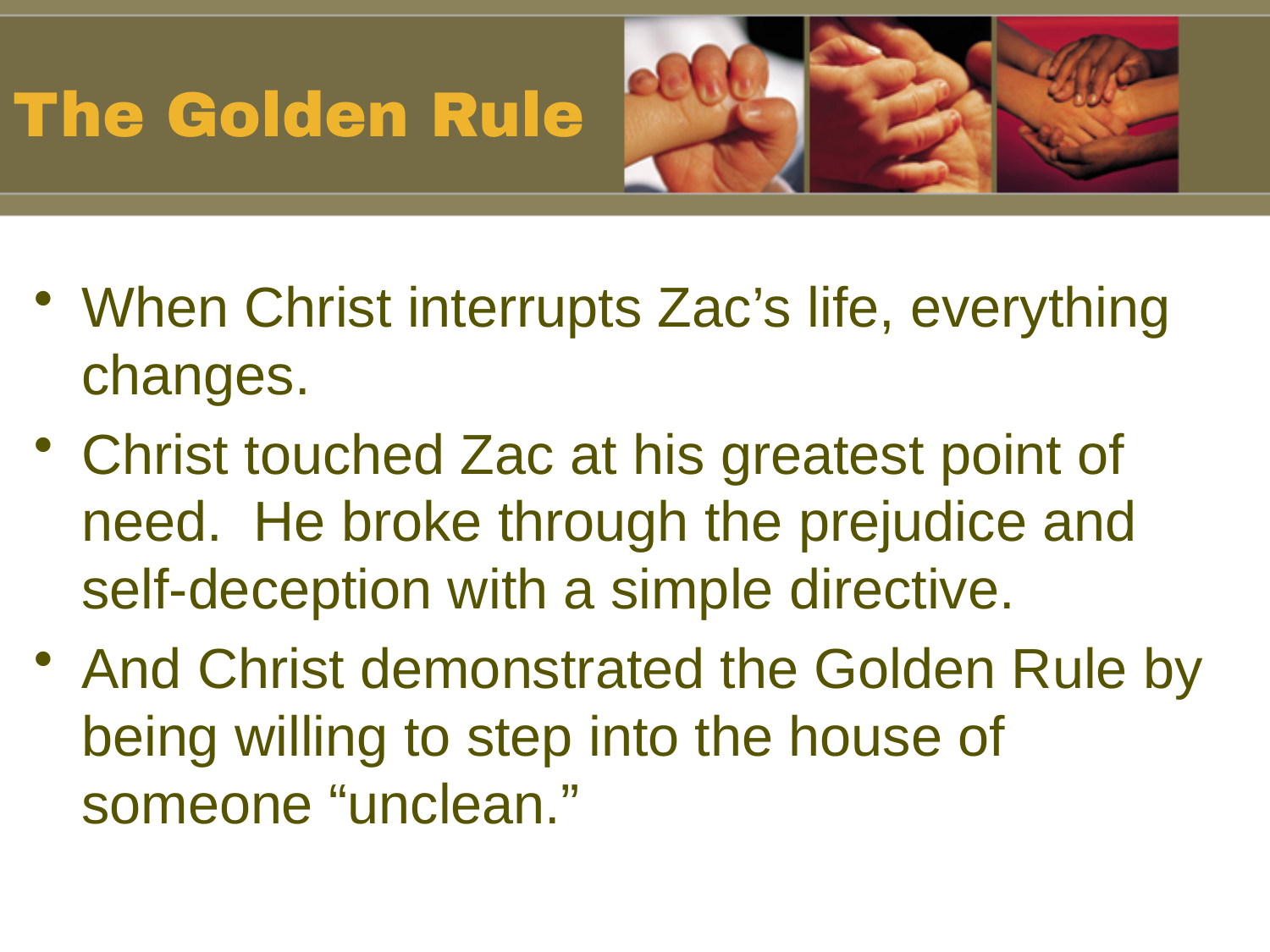

# The Golden Rule
When Christ interrupts Zac’s life, everything changes.
Christ touched Zac at his greatest point of need.  He broke through the prejudice and self-deception with a simple directive.
And Christ demonstrated the Golden Rule by being willing to step into the house of someone “unclean.”